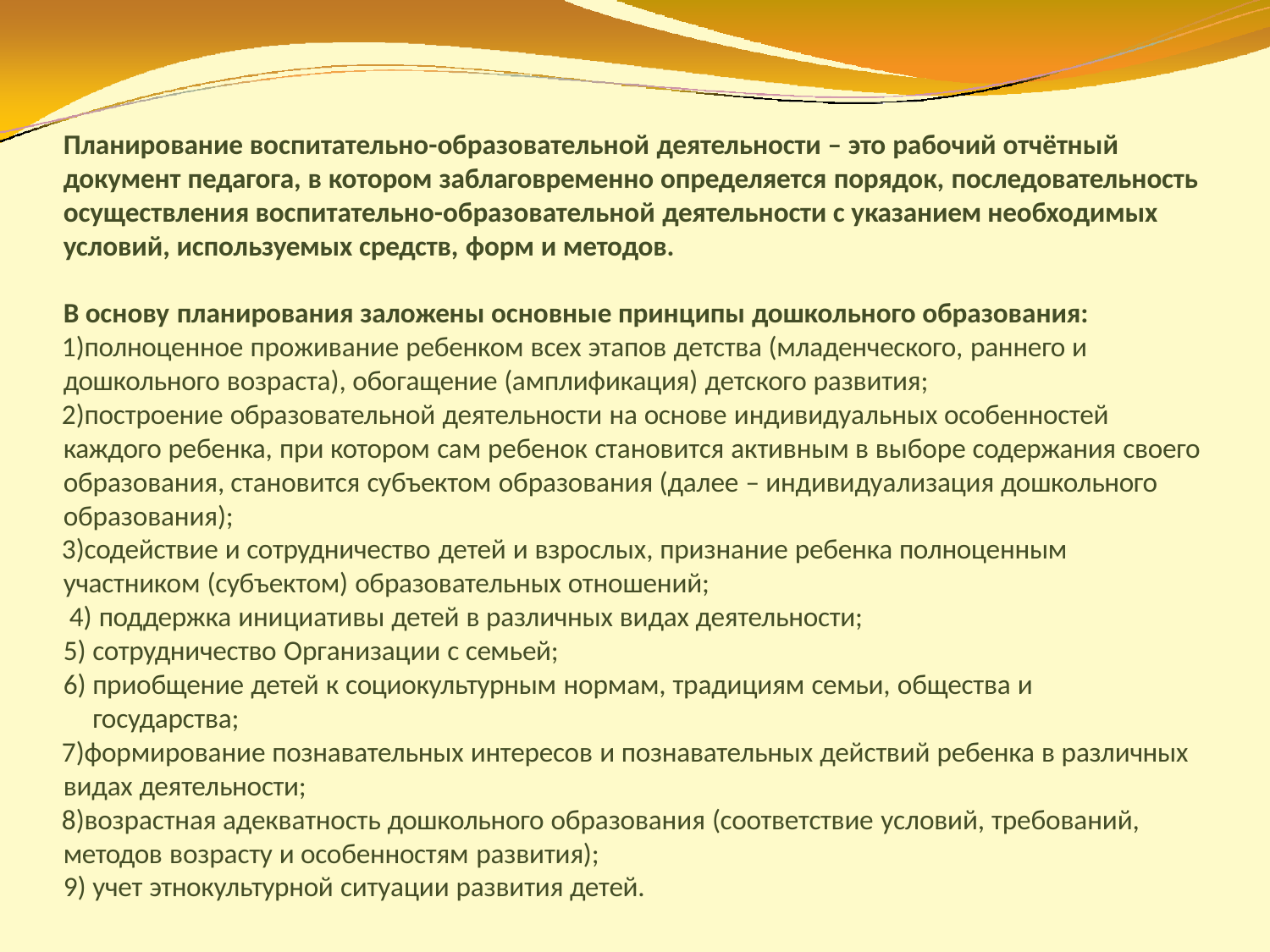

Планирование воспитательно-образовательной деятельности – это рабочий отчётный  документ педагога, в котором заблаговременно определяется порядок, последовательность  осуществления воспитательно-образовательной деятельности с указанием необходимых  условий, используемых средств, форм и методов.

В основу планирования заложены основные принципы дошкольного образования:
полноценное проживание ребенком всех этапов детства (младенческого, раннего и  дошкольного возраста), обогащение (амплификация) детского развития;
построение образовательной деятельности на основе индивидуальных особенностей  каждого ребенка, при котором сам ребенок становится активным в выборе содержания своего  образования, становится субъектом образования (далее – индивидуализация дошкольного  образования);
содействие и сотрудничество детей и взрослых, признание ребенка полноценным  участником (субъектом) образовательных отношений;
поддержка инициативы детей в различных видах деятельности;
сотрудничество Организации с семьей;
приобщение детей к социокультурным нормам, традициям семьи, общества и государства;
формирование познавательных интересов и познавательных действий ребенка в различных  видах деятельности;
возрастная адекватность дошкольного образования (соответствие условий, требований,  методов возрасту и особенностям развития);
учет этнокультурной ситуации развития детей.